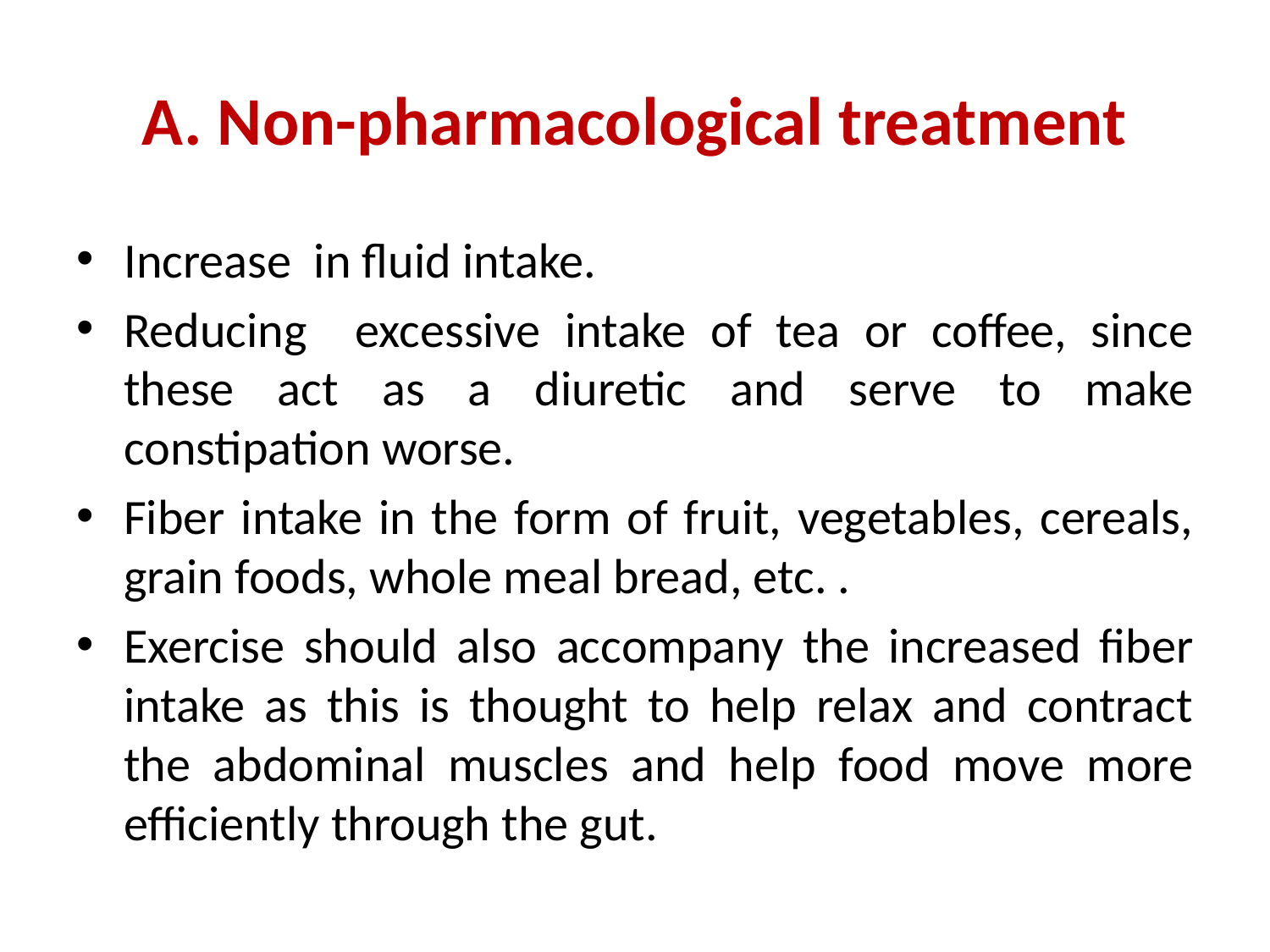

# A. Non-pharmacological treatment
Increase  in fluid intake.
Reducing  excessive intake of tea or coffee, since these act as a diuretic and serve to make constipation worse.
Fiber intake in the form of fruit, vegetables, cereals, grain foods, whole meal bread, etc. .
Exercise should also accompany the increased fiber intake as this is thought to help relax and contract the abdominal muscles and help food move more efficiently through the gut.